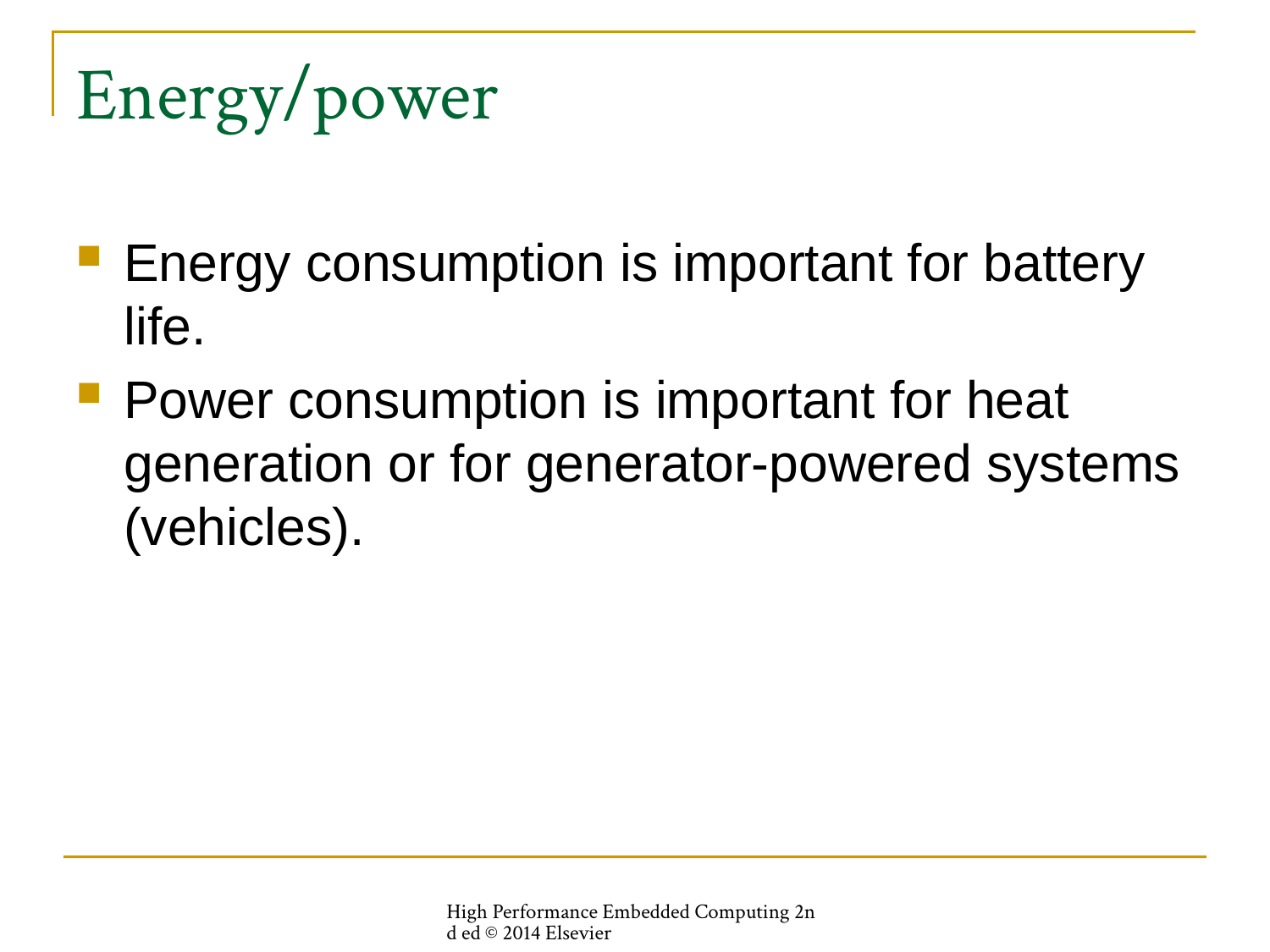

# Energy/power
Energy consumption is important for battery life.
Power consumption is important for heat generation or for generator-powered systems (vehicles).
High Performance Embedded Computing 2nd ed © 2014 Elsevier